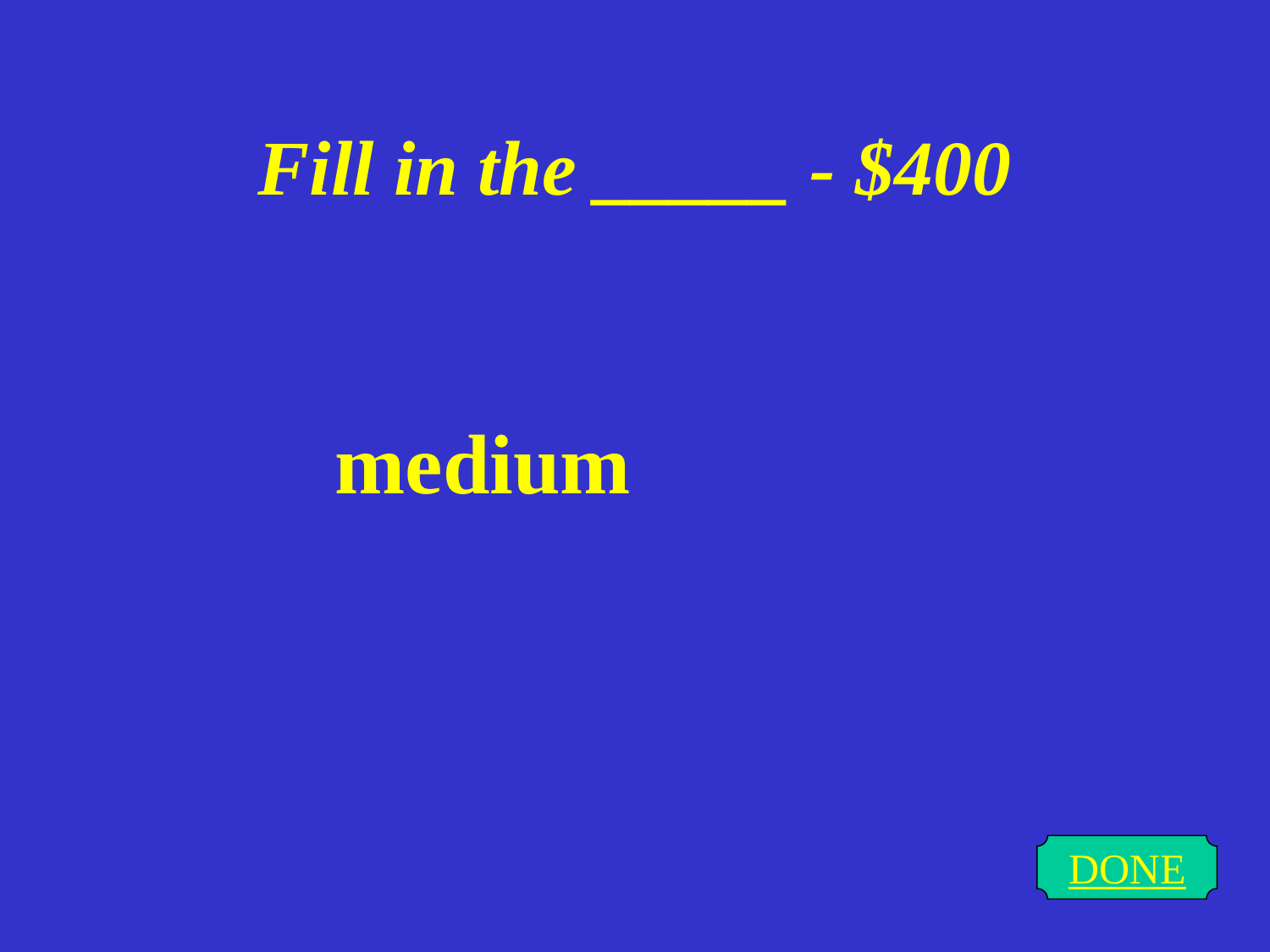

# Fill in the _____ - $400
medium

DONE